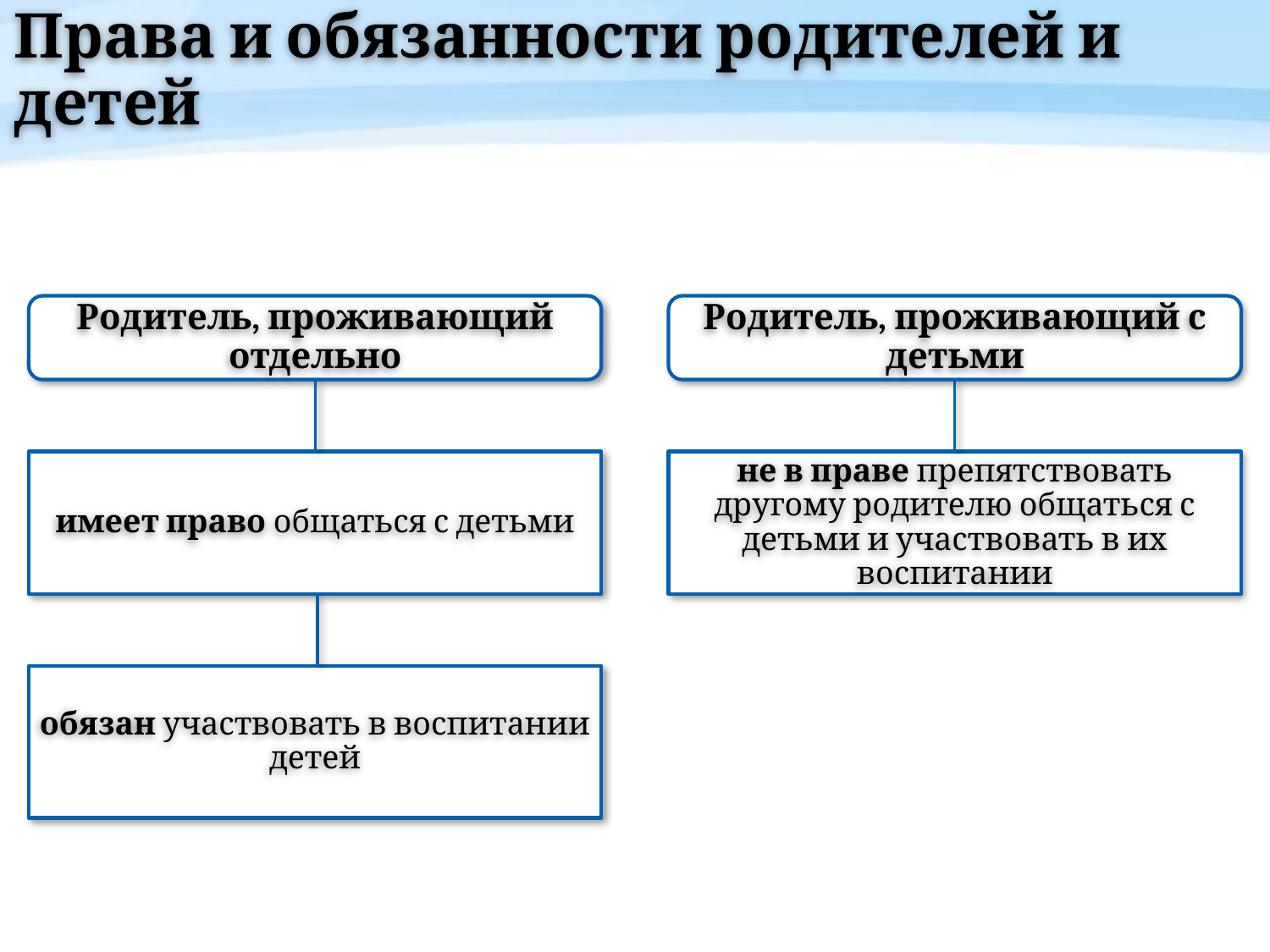

# Права и обязанности родителей и детей

Родитель, проживающий отдельно

Родитель, проживающий с детьми

имеет право общаться с детьми

не в праве препятствовать другому родителю общаться с детьми и участвовать в их воспитании

обязан участвовать в воспитании детей